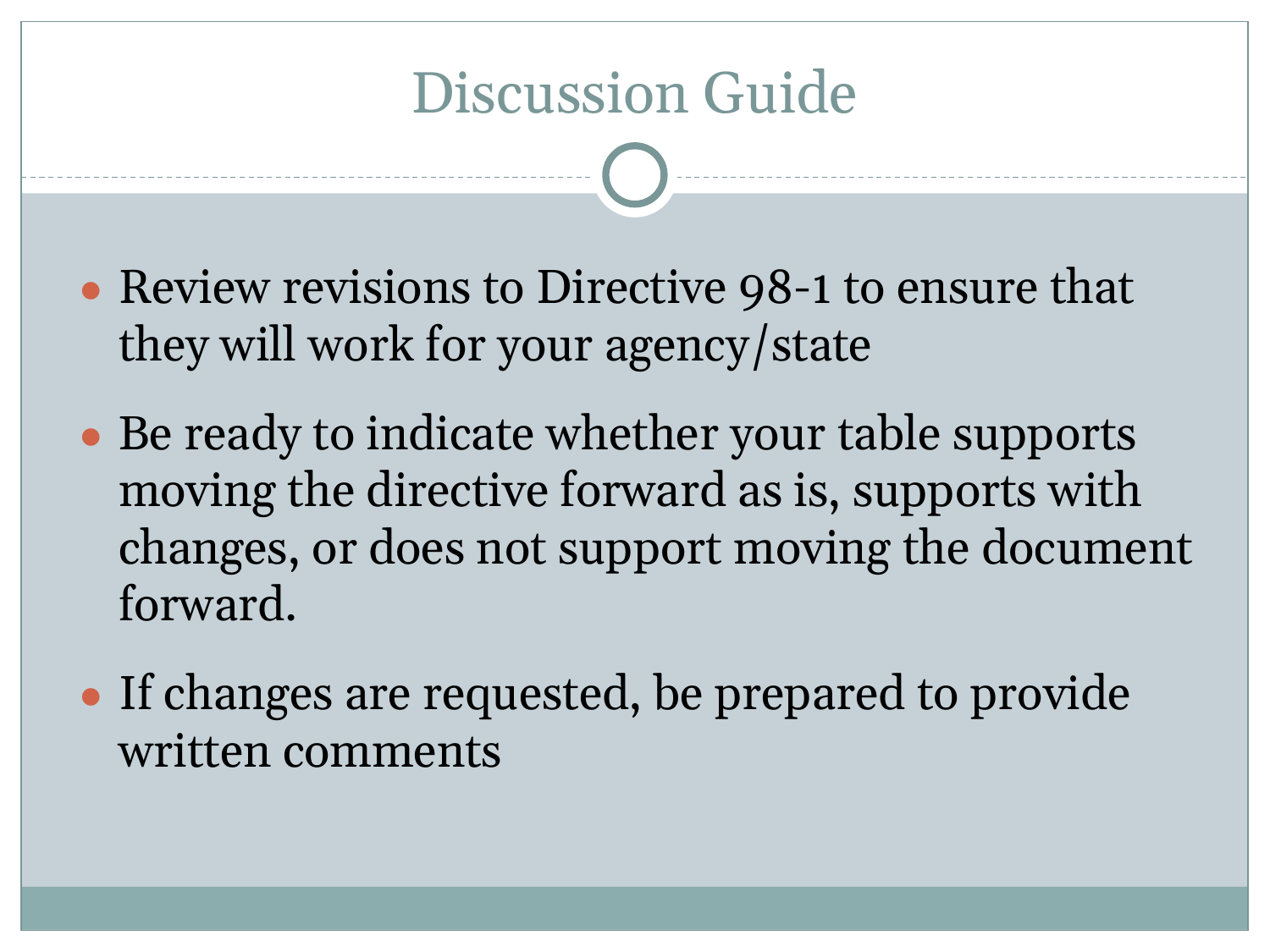

# Discussion Guide
Review revisions to Directive 98-1 to ensure that they will work for your agency/state
Be ready to indicate whether your table supports moving the directive forward as is, supports with changes, or does not support moving the document forward.
If changes are requested, be prepared to provide written comments